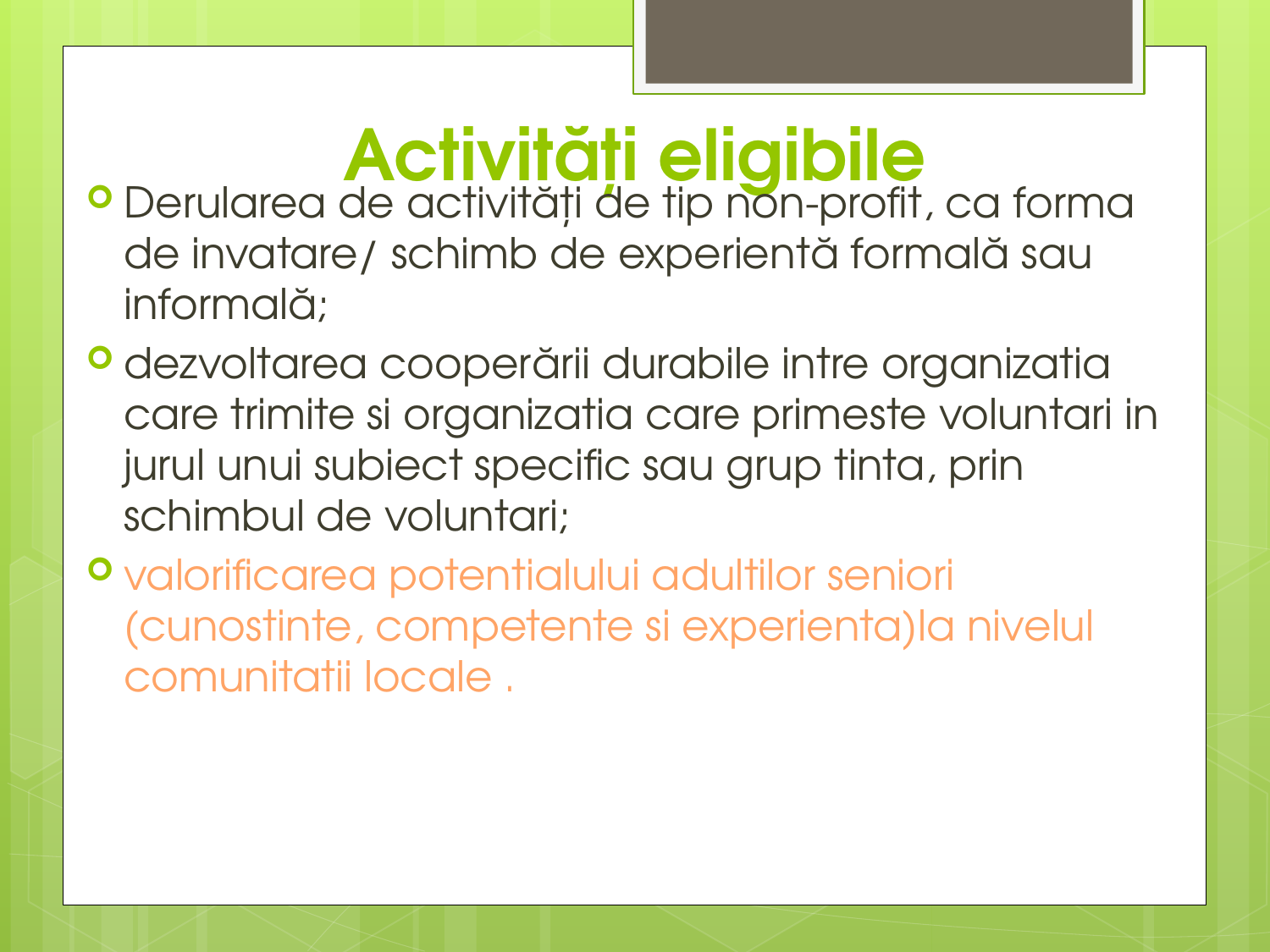

# Activități eligibile
Derularea de activități de tip non-profit, ca forma de invatare/ schimb de experientă formală sau informală;
dezvoltarea cooperării durabile intre organizatia care trimite si organizatia care primeste voluntari in jurul unui subiect specific sau grup tinta, prin schimbul de voluntari;
valorificarea potentialului adultilor seniori (cunostinte, competente si experienta)la nivelul comunitatii locale .